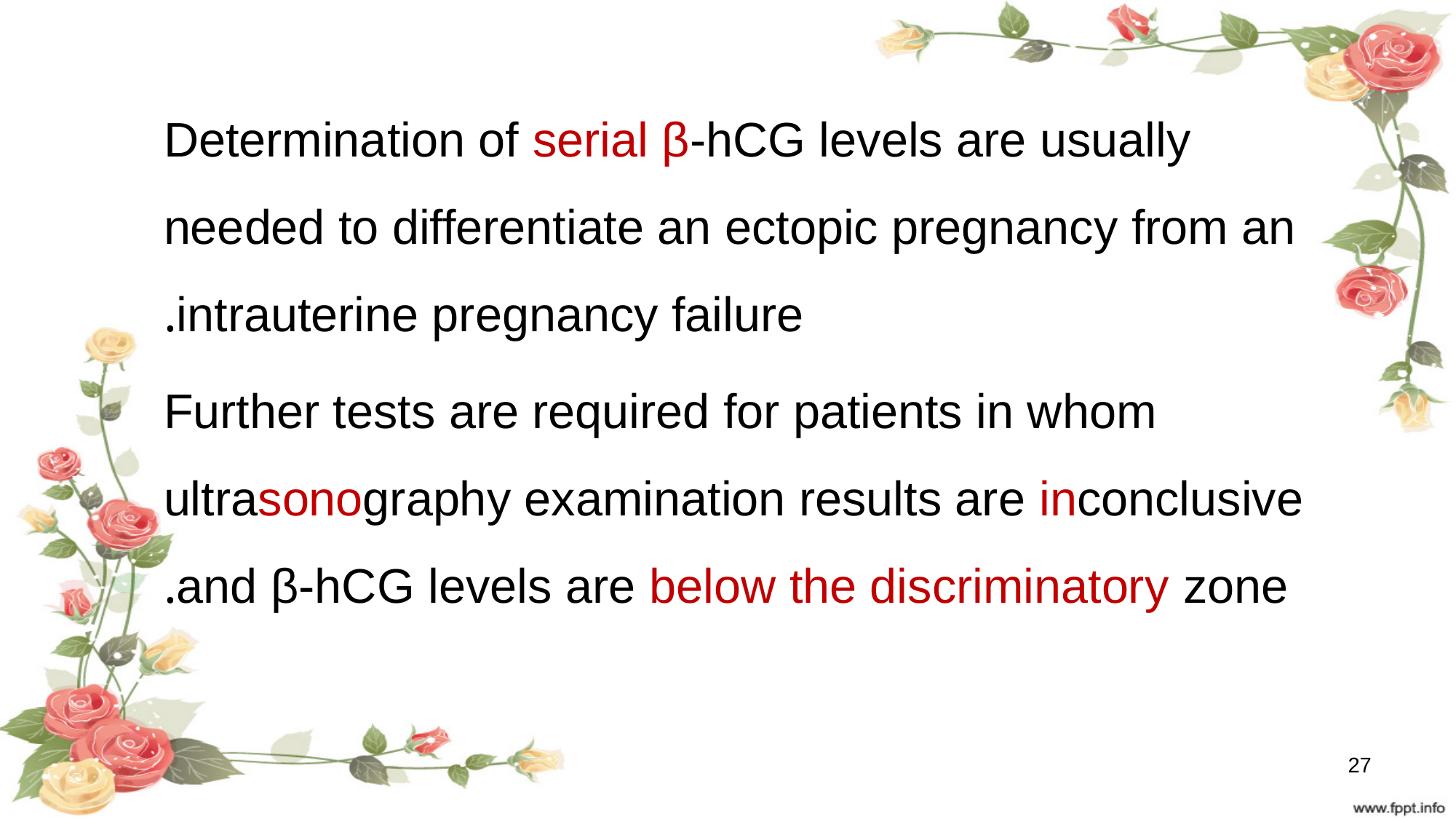

Determination of serial β-hCG levels are usually needed to differentiate an ectopic pregnancy from an intrauterine pregnancy failure.
 Further tests are required for patients in whom ultrasonography examination results are inconclusive and β-hCG levels are below the discriminatory zone.
27